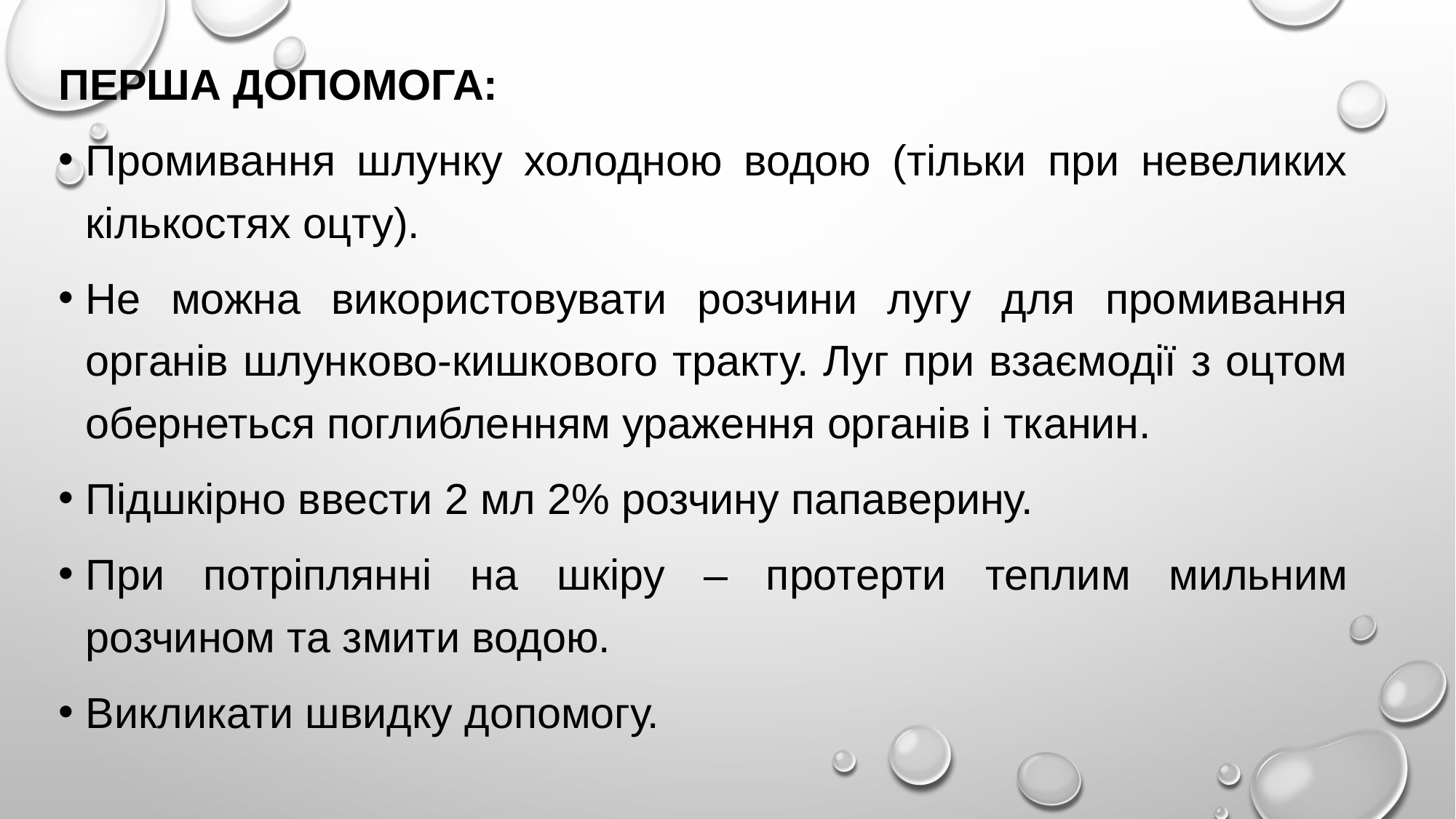

ПЕРША ДОПОМОГА:
Промивання шлунку холодною водою (тільки при невеликих кількостях оцту).
Не можна використовувати розчини лугу для промивання органів шлунково-кишкового тракту. Луг при взаємодії з оцтом обернеться поглибленням ураження органів і тканин.
Підшкірно ввести 2 мл 2% розчину папаверину.
При потріплянні на шкіру – протерти теплим мильним розчином та змити водою.
Викликати швидку допомогу.